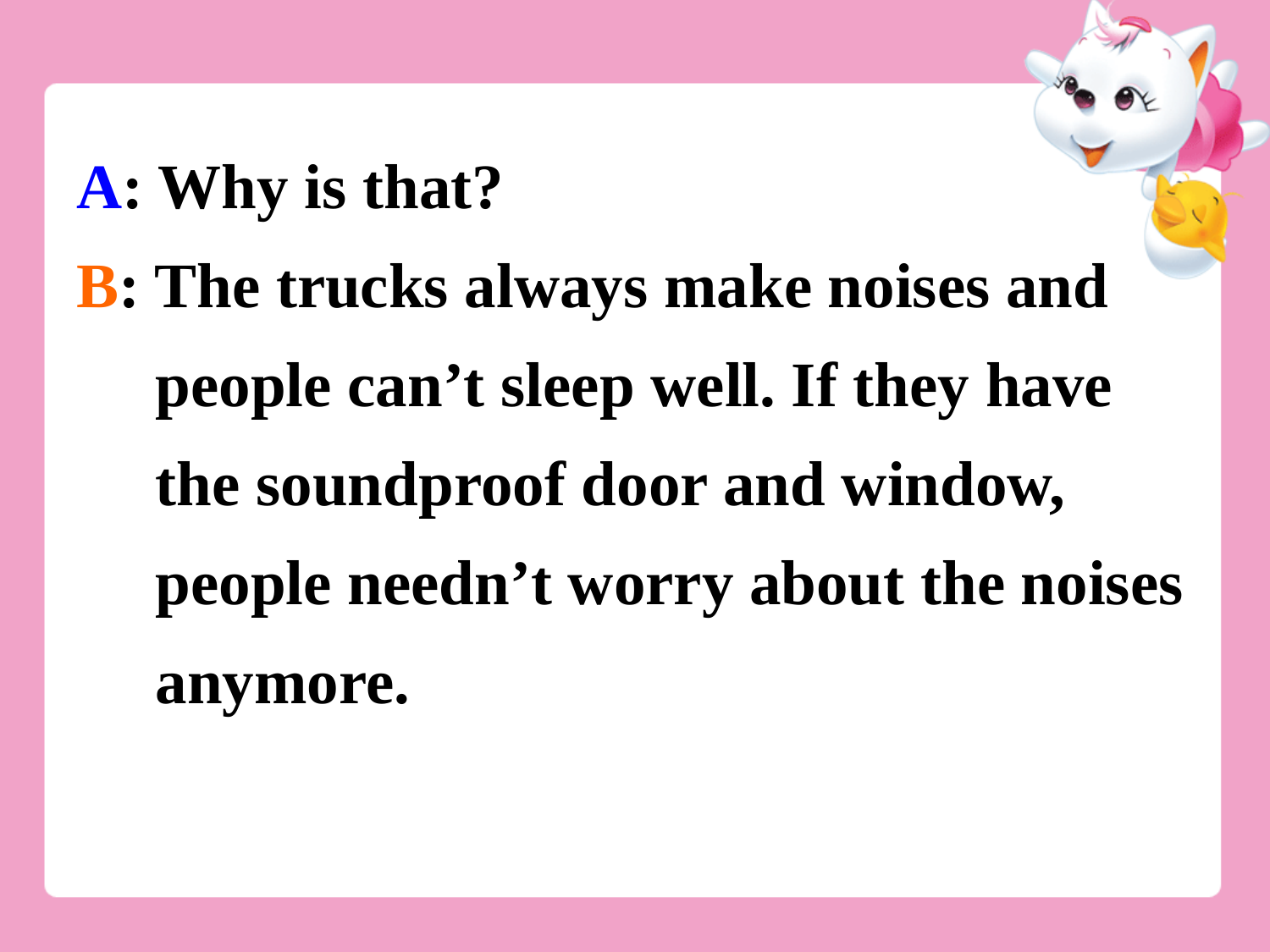

A: Why is that?
B: The trucks always make noises and
     people can’t sleep well. If they have
     the soundproof door and window,
     people needn’t worry about the noises
     anymore.